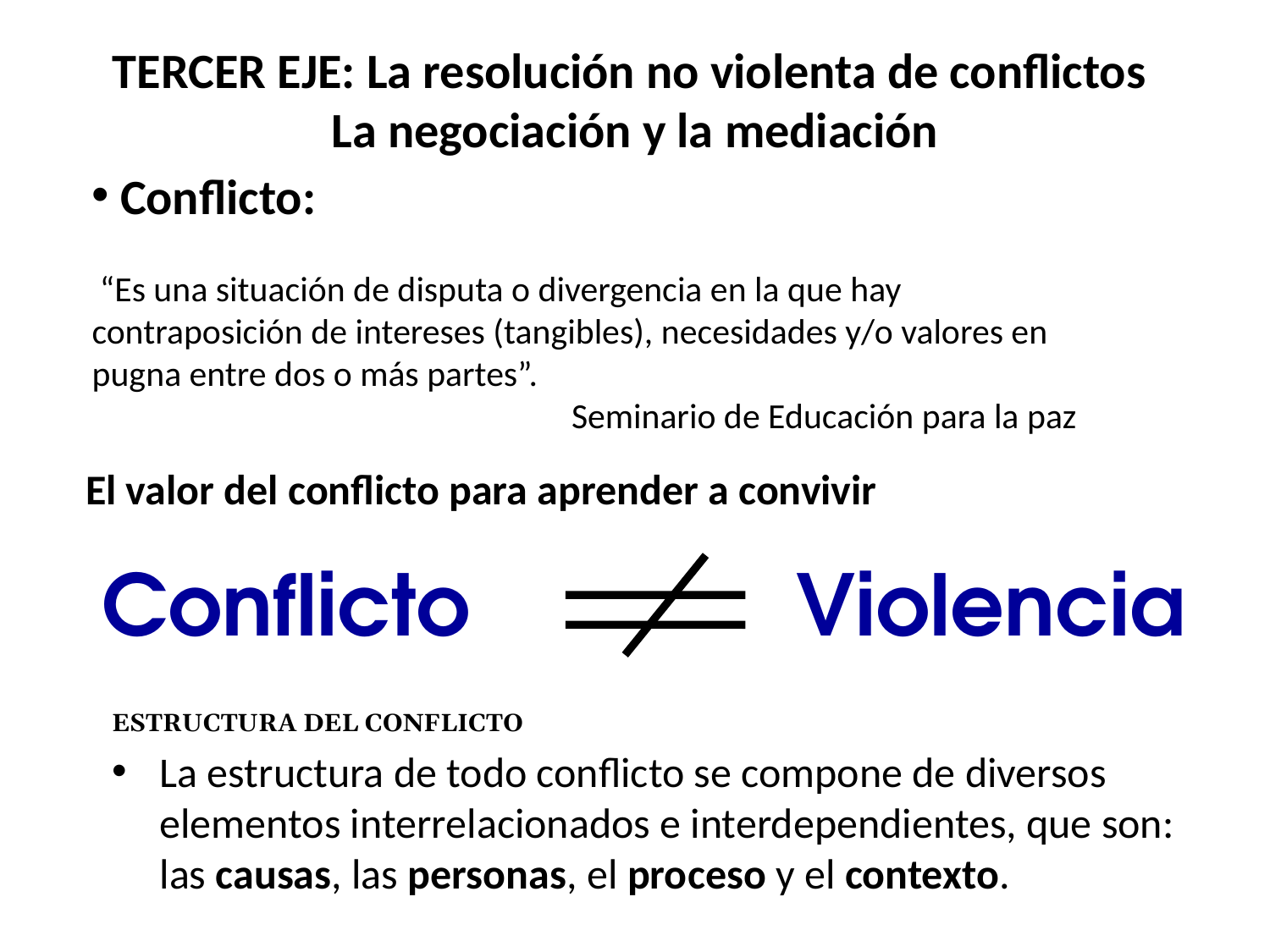

# TERCER EJE: La resolución no violenta de conflictos La negociación y la mediación
 Conflicto:

 “Es una situación de disputa o divergencia en la que hay contraposición de intereses (tangibles), necesidades y/o valores en pugna entre dos o más partes”.
 Seminario de Educación para la paz
El valor del conflicto para aprender a convivir
Conflicto
Violencia

ESTRUCTURA DEL CONFLICTO
La estructura de todo conflicto se compone de diversos elementos interrelacionados e interdependientes, que son: las causas, las personas, el proceso y el contexto.